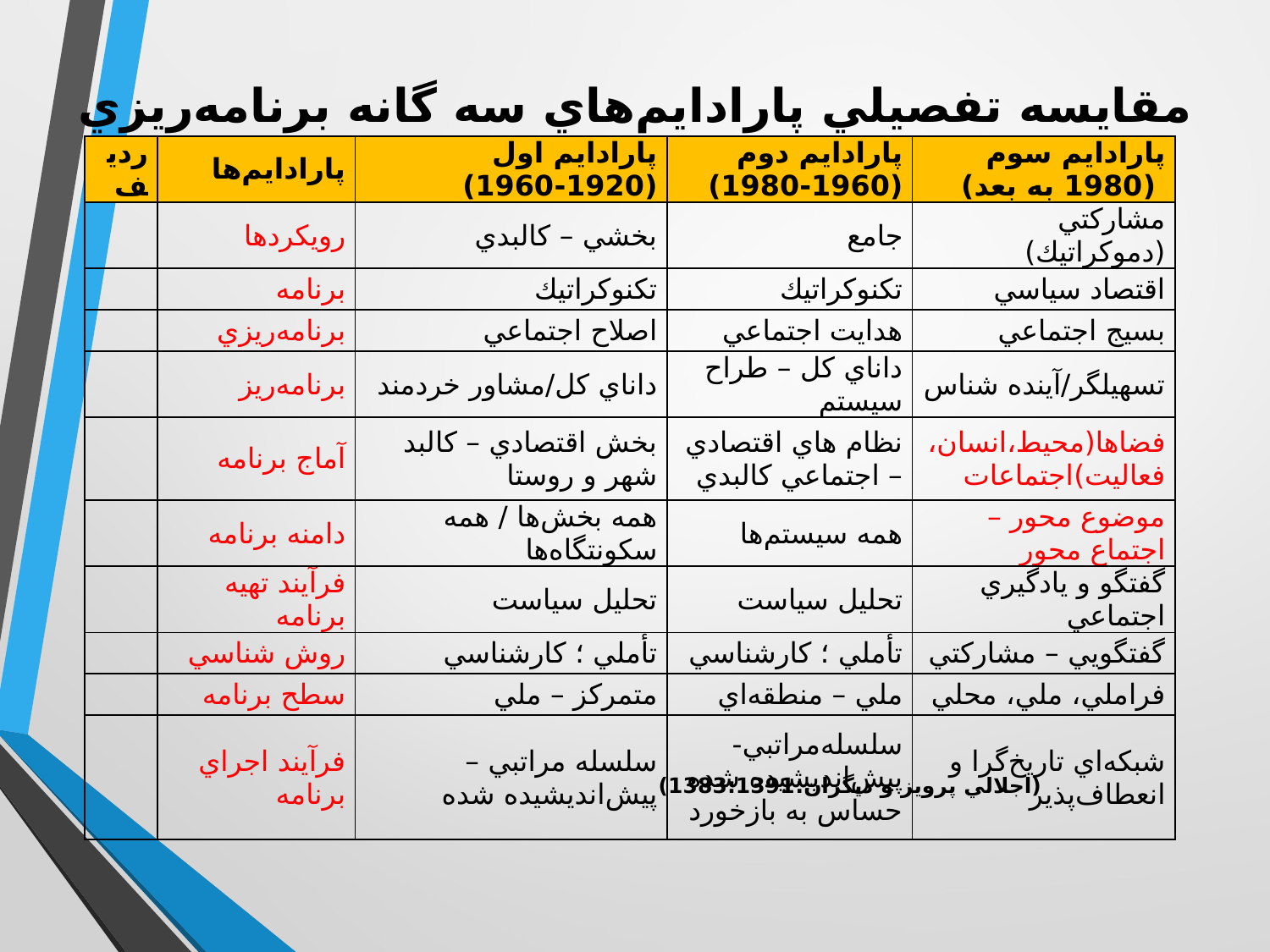

# مقايسه تفصيلي پارادايم‌هاي سه گانه برنامه‌ريزي
| رديف | پارادايم‌ها | پارادايم اول (1920-1960) | پارادايم دوم (1960-1980) | پارادايم سوم (1980 به بعد) |
| --- | --- | --- | --- | --- |
|  | رويكردها | بخشي – كالبدي | جامع | مشاركتي (دموكراتيك) |
|  | برنامه | تكنوكراتيك | تكنوكراتيك | اقتصاد سياسي |
|  | برنامه‌ريزي | اصلاح اجتماعي | هدايت اجتماعي | بسيج اجتماعي |
|  | برنامه‌‌ريز | داناي كل/مشاور خردمند | داناي كل – طراح سيستم | تسهيلگر/آينده شناس |
|  | آماج برنامه‌ | بخش اقتصادي – كالبد شهر و روستا | نظام هاي اقتصادي – اجتماعي كالبدي | فضاها(محيط،‌انسان، فعاليت)‌اجتماعات |
|  | دامنه برنامه | همه بخش‌ها / همه سكونتگاه‌ها | همه سيستم‌ها | موضوع محور – اجتماع محور |
|  | فرآيند تهيه برنامه | تحليل سياست | تحليل سياست | گفتگو و يادگيري اجتماعي |
|  | روش شناسي | تأملي ؛‌ كارشناسي | تأملي ؛ كارشناسي | گفتگويي – مشاركتي |
|  | سطح برنامه | متمركز – ملي | ملي – منطقه‌اي | فراملي، ملي، ‌محلي |
|  | فرآيند اجراي برنامه | سلسله مراتبي – پيش‌انديشيده شده | سلسله‌مراتبي- پيش‌انديشيده ‌شده حساس به بازخورد | شبكه‌اي تاريخ‌گرا و انعطاف‌پذير |
(اجلالي پرويز و ديگران:1383:1391)